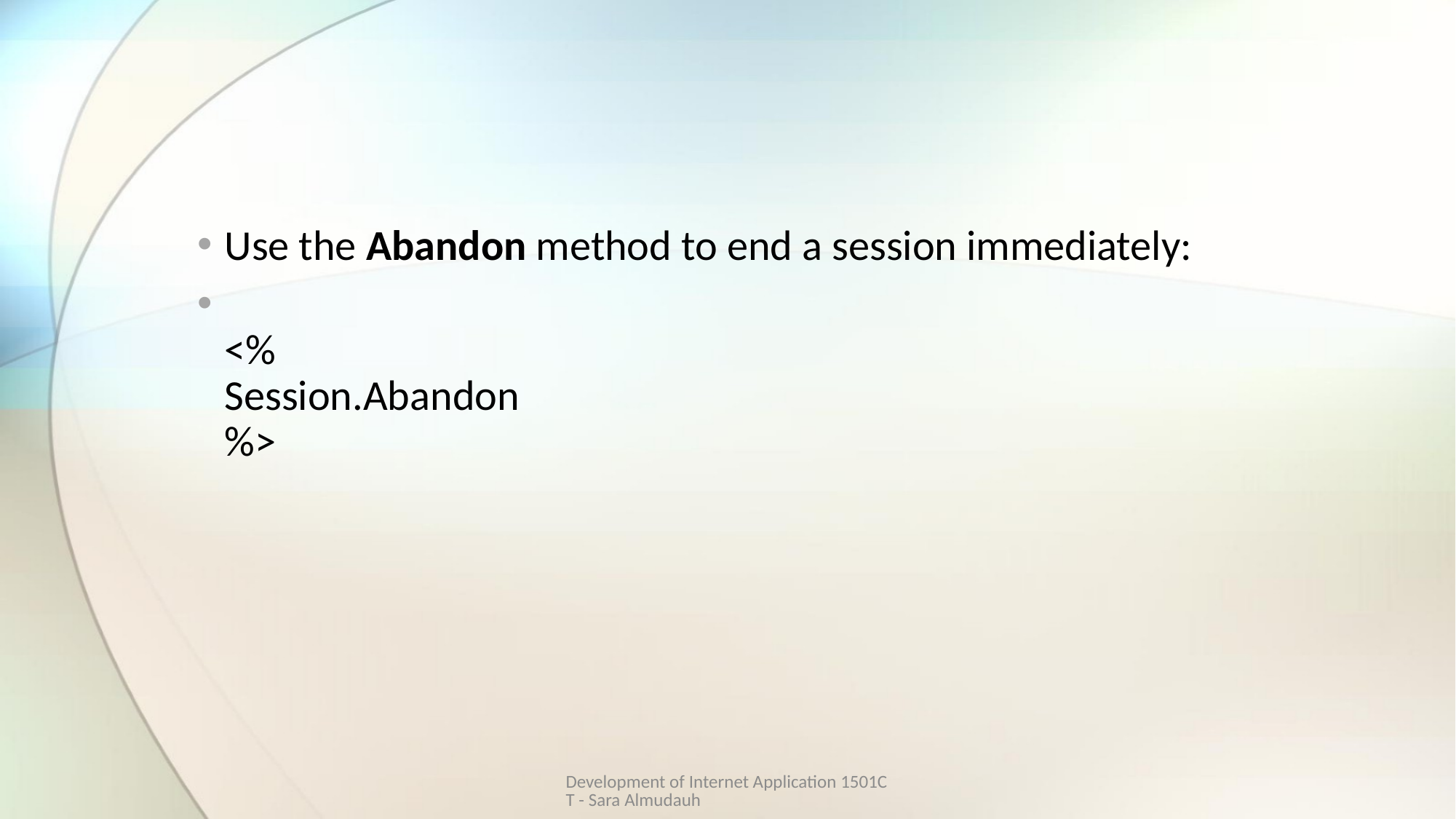

Use the Abandon method to end a session immediately:
<%
Session.Abandon
%>
Development of Internet Application 1501CT - Sara Almudauh